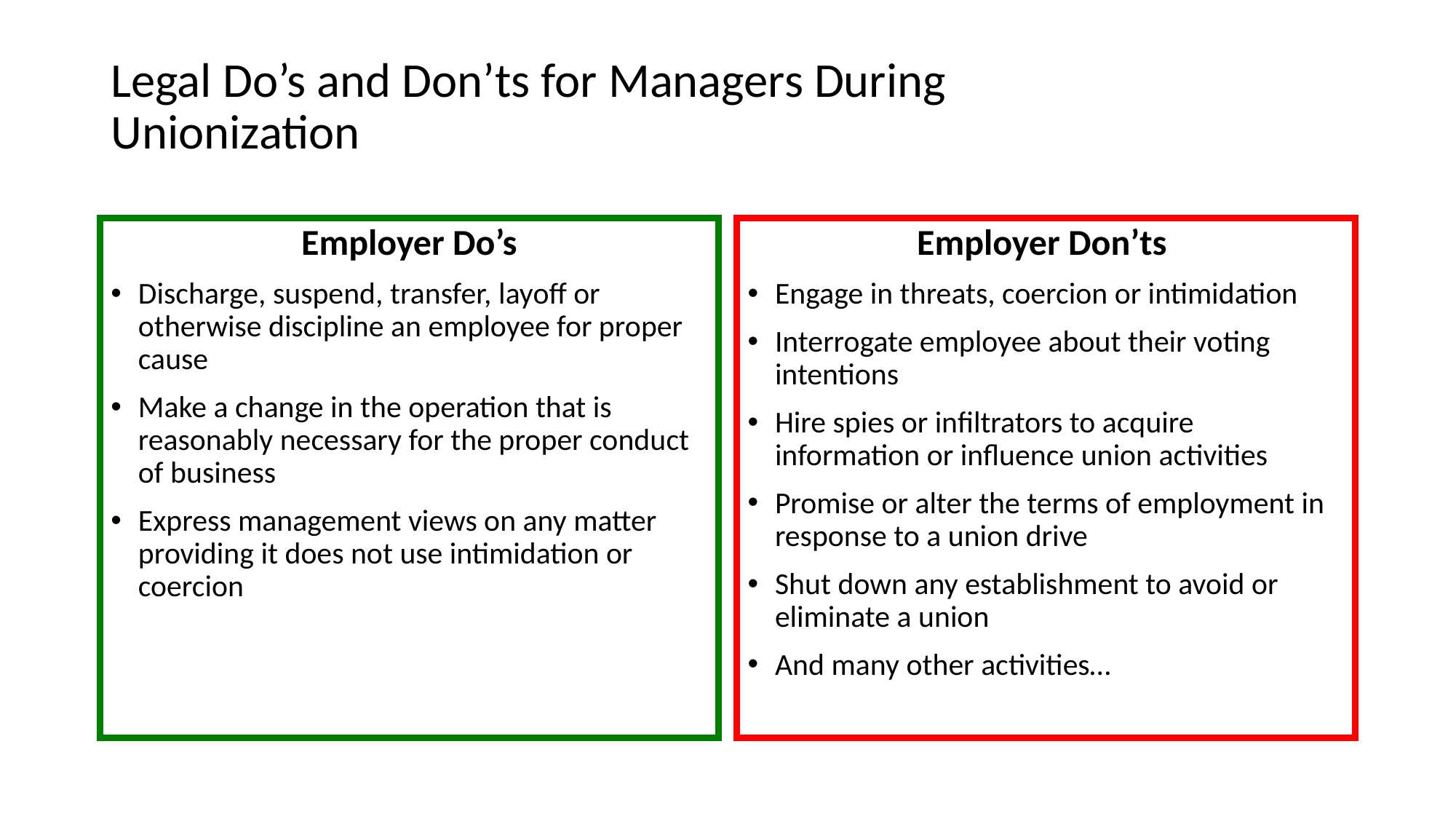

# Legal Do’s and Don’ts for Managers During Unionization
Employer Do’s
Discharge, suspend, transfer, layoff or otherwise discipline an employee for proper cause
Make a change in the operation that is reasonably necessary for the proper conduct of business
Express management views on any matter providing it does not use intimidation or coercion

Employer Don’ts
Engage in threats, coercion or intimidation
Interrogate employee about their voting intentions
Hire spies or infiltrators to acquire information or influence union activities
Promise or alter the terms of employment in response to a union drive
Shut down any establishment to avoid or eliminate a union
And many other activities…